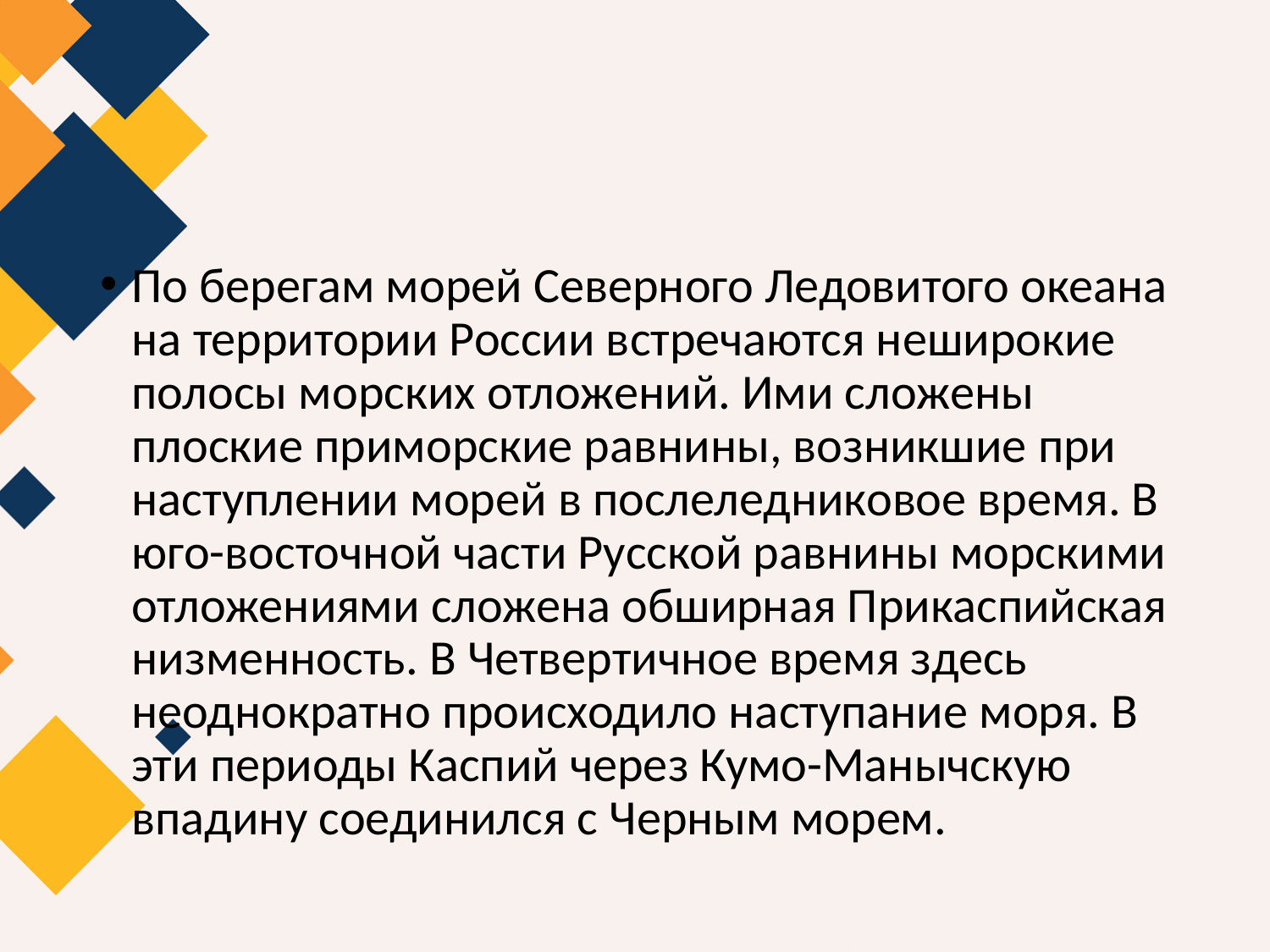

#
По берегам морей Северного Ледовитого океана на территории России встречаются неширокие полосы морских отложений. Ими сложены плоские приморские равнины, возникшие при наступлении морей в послеледниковое время. В юго-восточной части Русской равнины морскими отложениями сложена обширная Прикаспийская низменность. В Четвертичное время здесь неоднократно происходило наступание моря. В эти периоды Каспий через Кумо-Манычскую впадину соединился с Черным морем.